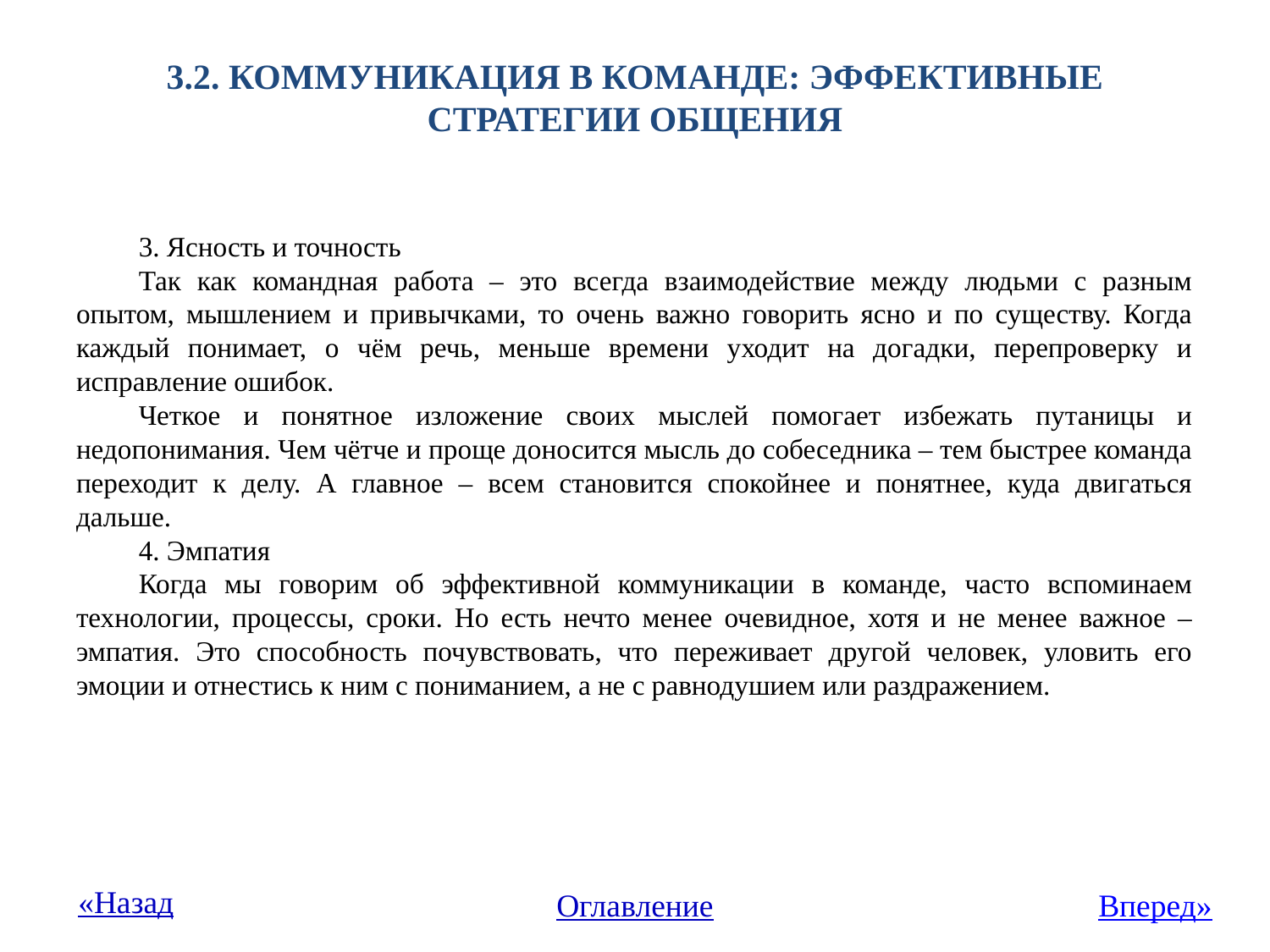

# 3.2. Коммуникация в команде: эффективные стратегии общения
3. Ясность и точность
Так как командная работа – это всегда взаимодействие между людьми с разным опытом, мышлением и привычками, то очень важно говорить ясно и по существу. Когда каждый понимает, о чём речь, меньше времени уходит на догадки, перепроверку и исправление ошибок.
Четкое и понятное изложение своих мыслей помогает избежать путаницы и недопонимания. Чем чётче и проще доносится мысль до собеседника – тем быстрее команда переходит к делу. А главное – всем становится спокойнее и понятнее, куда двигаться дальше.
4. Эмпатия
Когда мы говорим об эффективной коммуникации в команде, часто вспоминаем технологии, процессы, сроки. Но есть нечто менее очевидное, хотя и не менее важное – эмпатия. Это способность почувствовать, что переживает другой человек, уловить его эмоции и отнестись к ним с пониманием, а не с равнодушием или раздражением.

«Назад
Оглавление
Вперед»